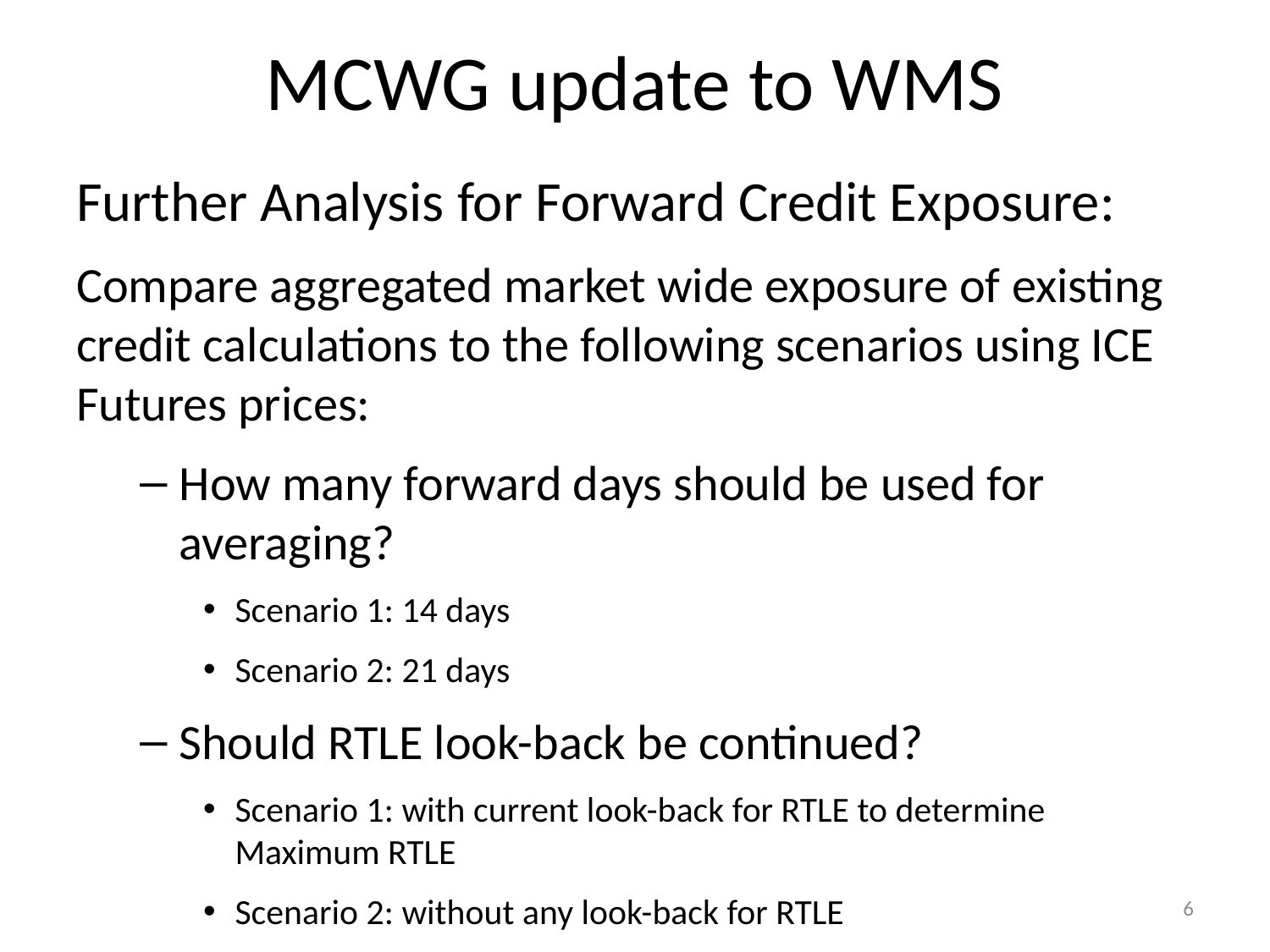

# MCWG update to WMS
Further Analysis for Forward Credit Exposure:
Compare aggregated market wide exposure of existing credit calculations to the following scenarios using ICE Futures prices:
How many forward days should be used for averaging?
Scenario 1: 14 days
Scenario 2: 21 days
Should RTLE look-back be continued?
Scenario 1: with current look-back for RTLE to determine Maximum RTLE
Scenario 2: without any look-back for RTLE

6